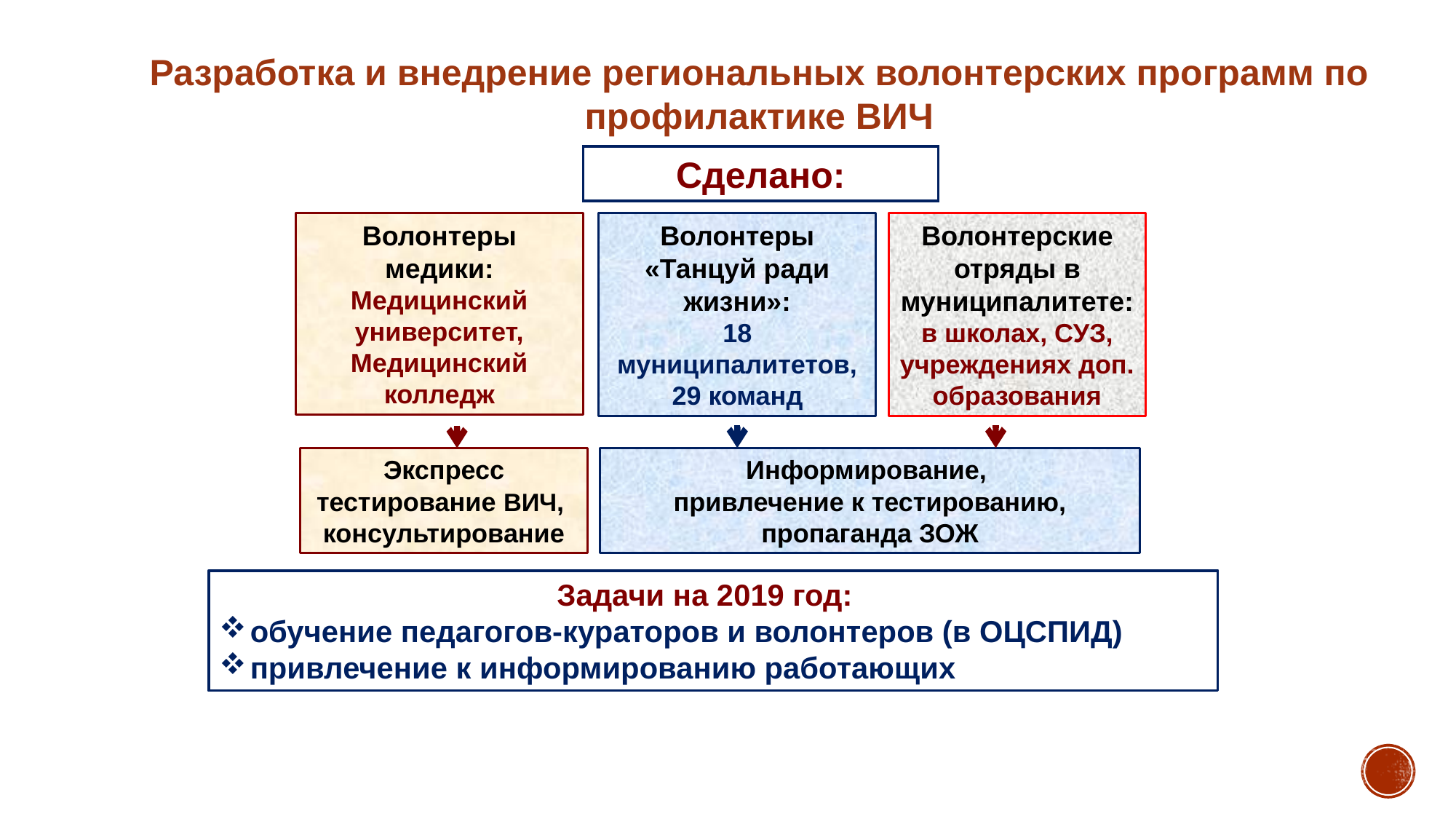

Разработка и внедрение региональных волонтерских программ по профилактике ВИЧ
Сделано:
Волонтеры медики:
Медицинский университет,
Медицинский колледж
Волонтеры «Танцуй ради жизни»:
18 муниципалитетов,
29 команд
Волонтерские отряды в муниципалитете:
в школах, СУЗ, учреждениях доп. образования
Экспресс тестирование ВИЧ,
консультирование
Информирование,
привлечение к тестированию,
пропаганда ЗОЖ
Задачи на 2019 год:
обучение педагогов-кураторов и волонтеров (в ОЦСПИД)
привлечение к информированию работающих